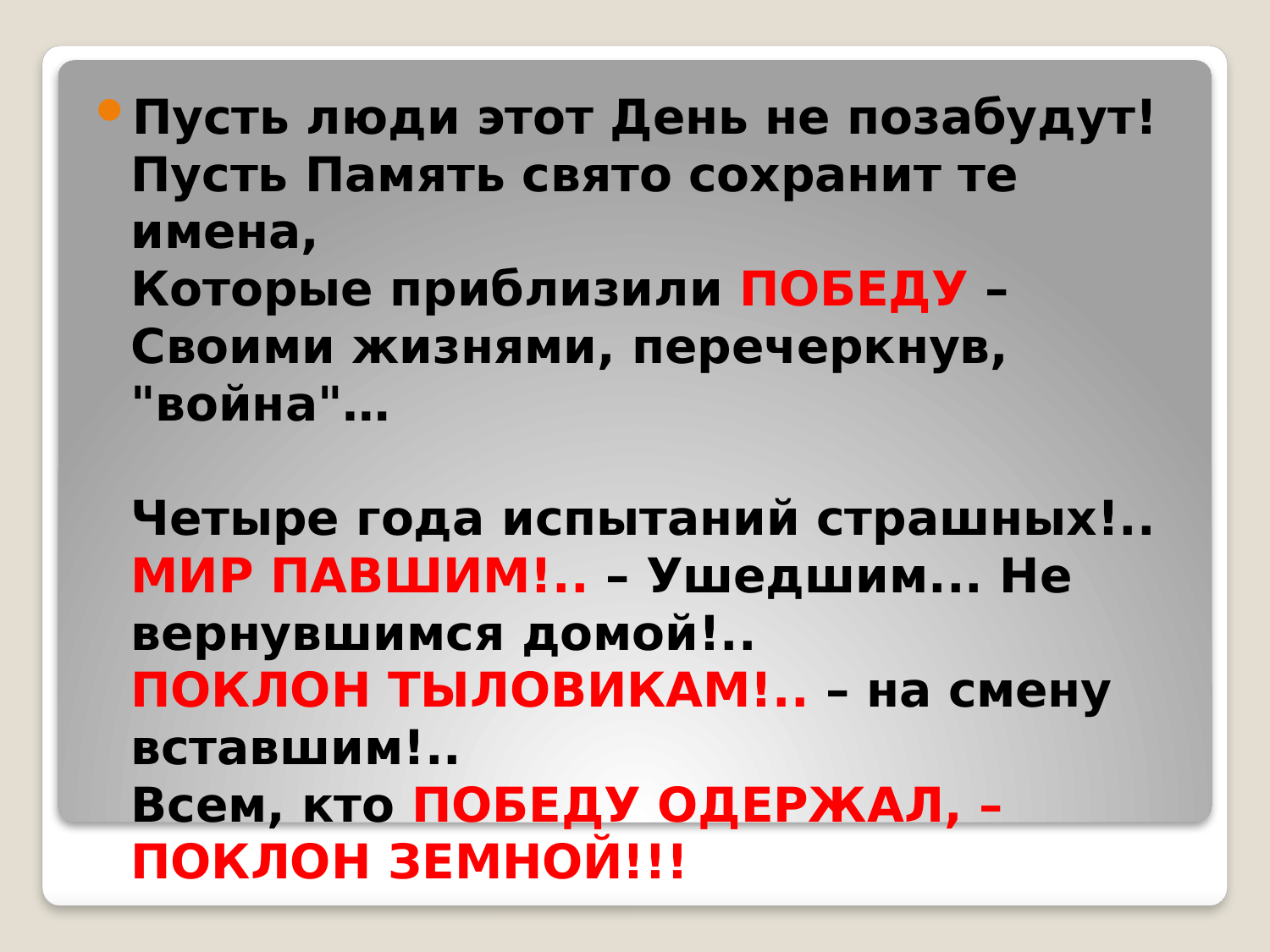

Пусть люди этот День не позабудут!
Пусть Память свято сохранит те имена,
Которые приблизили ПОБЕДУ –
Своими жизнями, перечеркнув, "война"…
Четыре года испытаний страшных!..
МИР ПАВШИМ!.. – Ушедшим... Не вернувшимся домой!..
ПОКЛОН ТЫЛОВИКАМ!.. – на смену вставшим!..
Всем, кто ПОБЕДУ ОДЕРЖАЛ, – ПОКЛОН ЗЕМНОЙ!!!

#